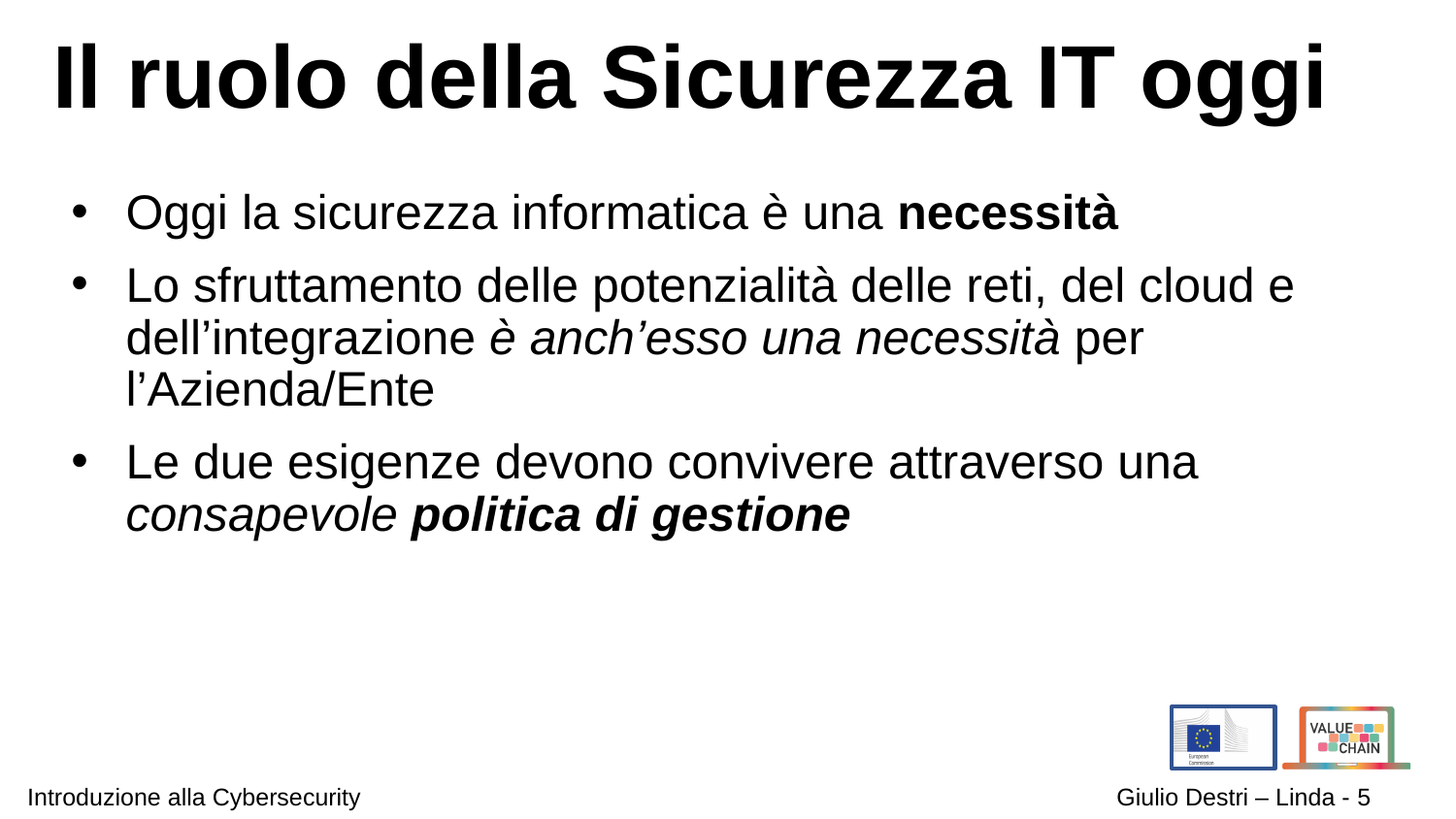

# Il ruolo della Sicurezza IT oggi
Oggi la sicurezza informatica è una necessità
Lo sfruttamento delle potenzialità delle reti, del cloud e dell’integrazione è anch’esso una necessità per l’Azienda/Ente
Le due esigenze devono convivere attraverso una consapevole politica di gestione